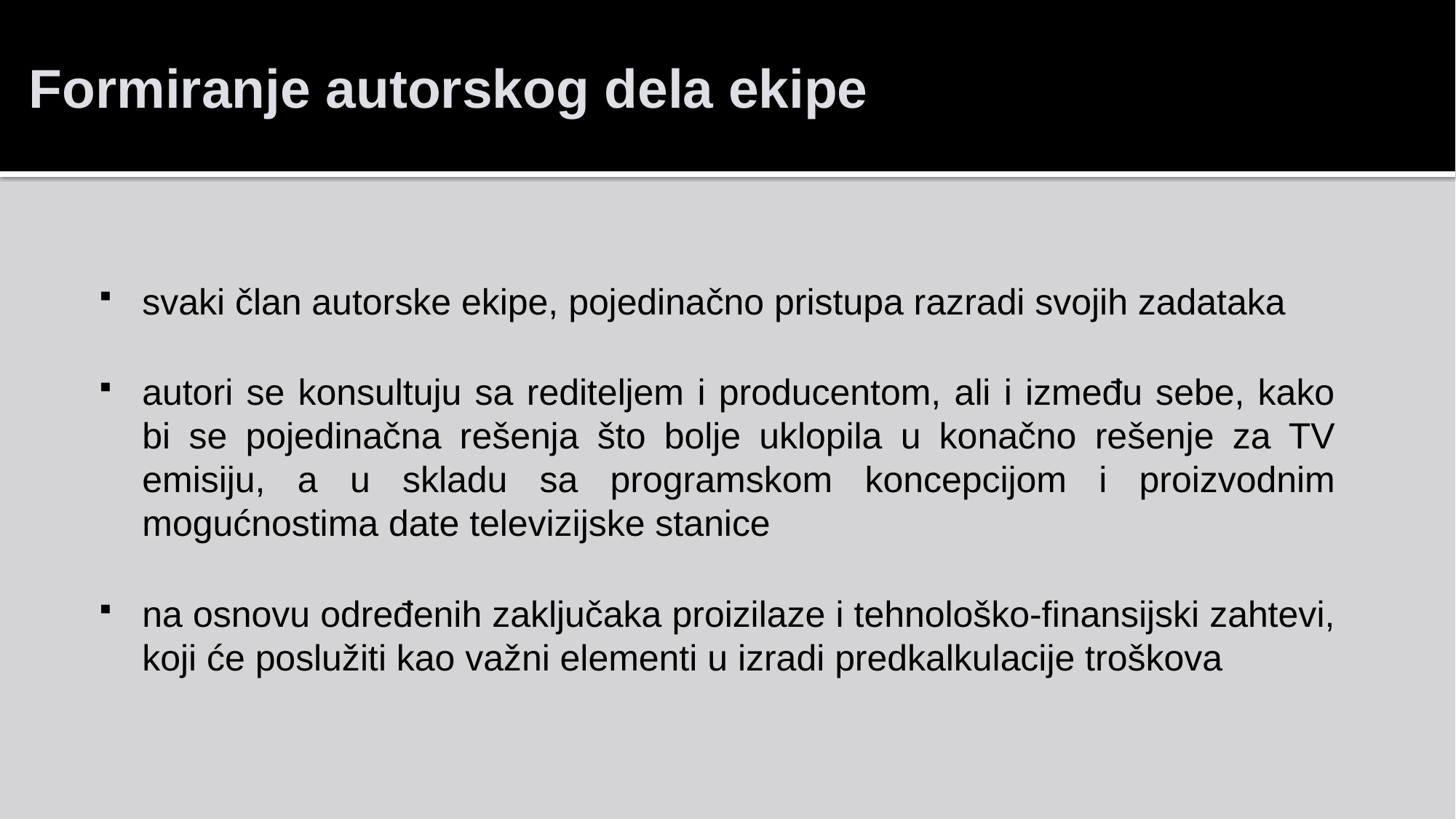

Formiranje autorskog dela ekipe

svaki član autorske ekipe, pojedinačno pristupa razradi svojih zadataka

autori se konsultuju sa rediteljem i producentom, ali i između sebe, kako bi se pojedinačna rešenja što bolje uklopila u konačno rešenje za TV emisiju, a u skladu sa programskom koncepcijom i proizvodnim mogućnostima date televizijske stanice

na osnovu određenih zaključaka proizilaze i tehnološko-finansijski zahtevi, koji će poslužiti kao važni elementi u izradi predkalkulacije troškova